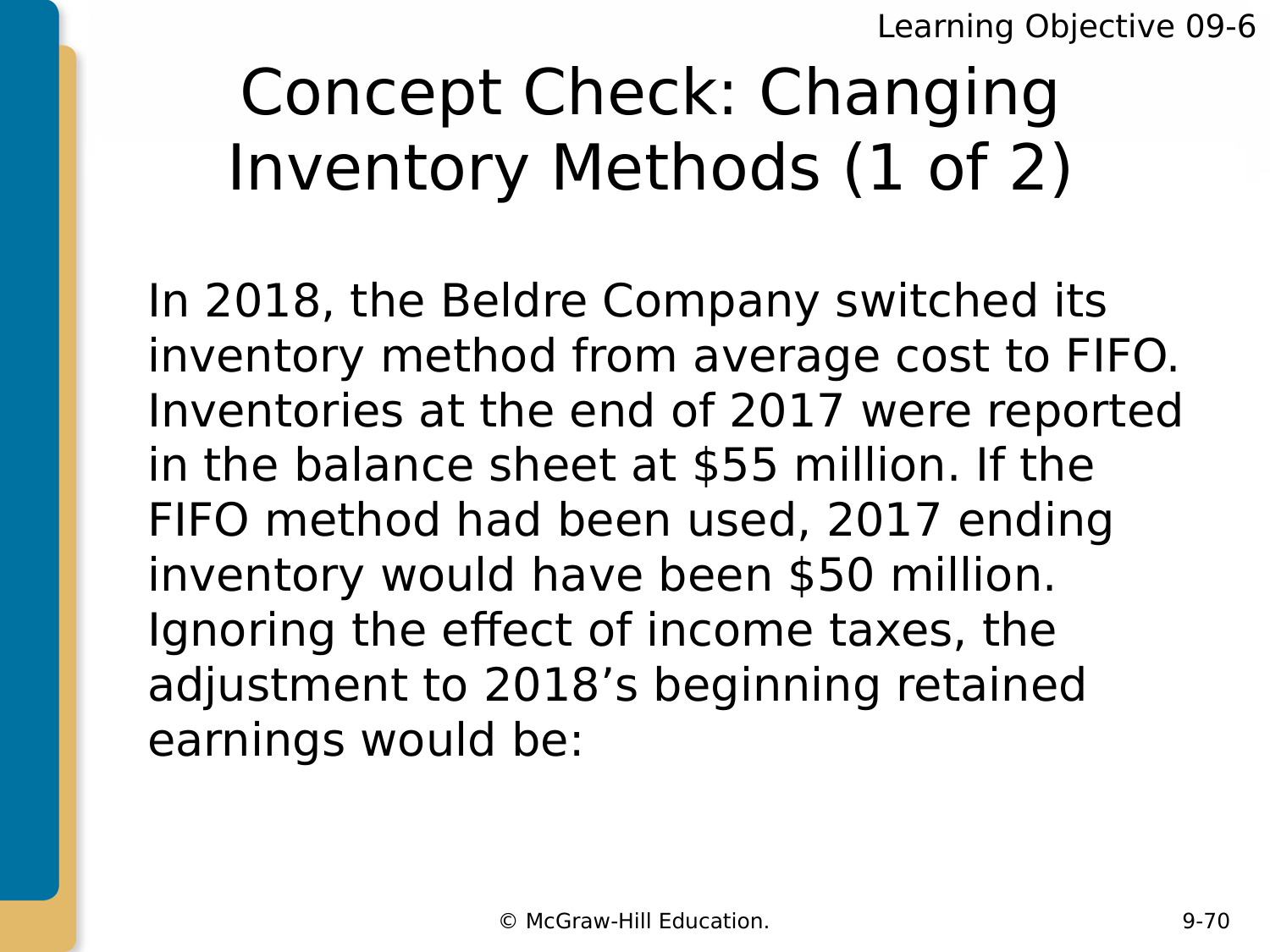

Learning Objective 09-6
# Concept Check: Changing Inventory Methods (1 of 2)
In 2018, the Beldre Company switched its inventory method from average cost to FIFO. Inventories at the end of 2017 were reported in the balance sheet at $55 million. If the FIFO method had been used, 2017 ending inventory would have been $50 million. Ignoring the effect of income taxes, the adjustment to 2018’s beginning retained earnings would be: